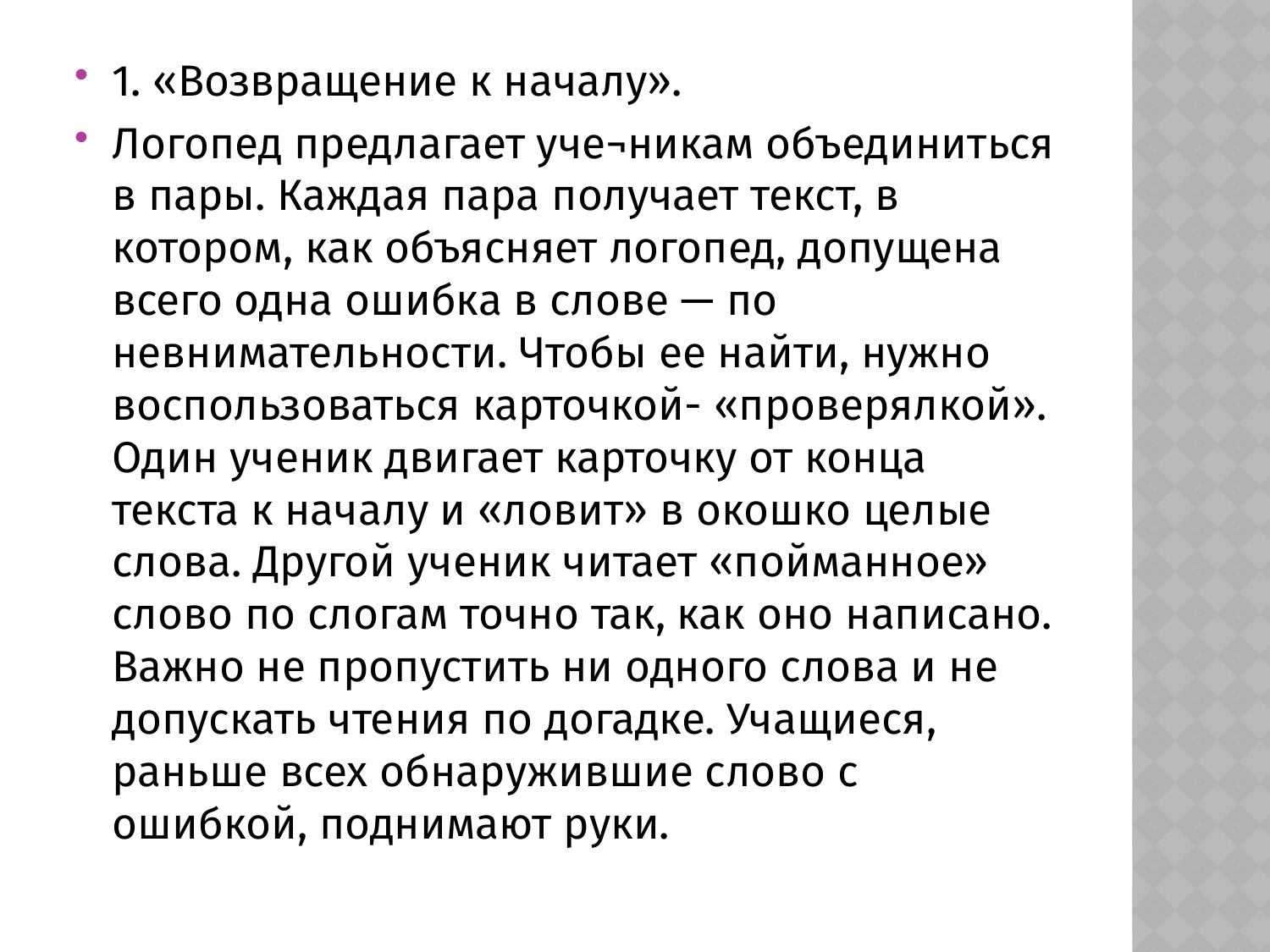

#
1. «Возвращение к началу».
Логопед предлагает уче¬никам объединиться в пары. Каждая пара получает текст, в котором, как объясняет логопед, допущена всего одна ошибка в слове — по невнимательности. Чтобы ее найти, нужно воспользоваться карточкой- «проверялкой». Один ученик двигает карточку от конца текста к началу и «ловит» в окошко целые слова. Другой ученик читает «пойманное» слово по слогам точно так, как оно написано. Важно не пропустить ни одного слова и не допускать чтения по догадке. Учащиеся, раньше всех обнаружившие слово с ошибкой, поднимают руки.